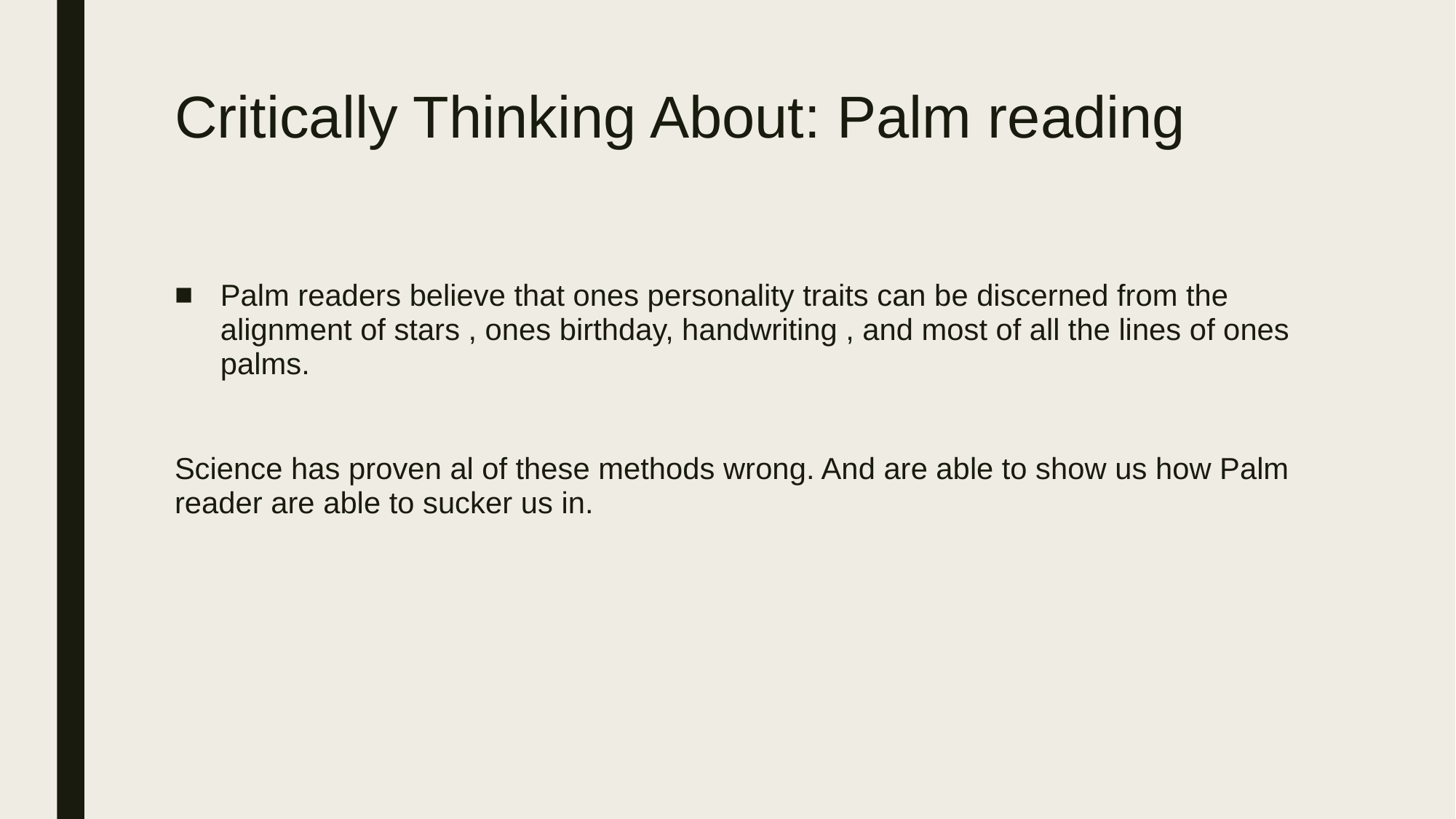

# Critically Thinking About: Palm reading
Palm readers believe that ones personality traits can be discerned from the alignment of stars , ones birthday, handwriting , and most of all the lines of ones palms.

Science has proven al of these methods wrong. And are able to show us how Palm reader are able to sucker us in.